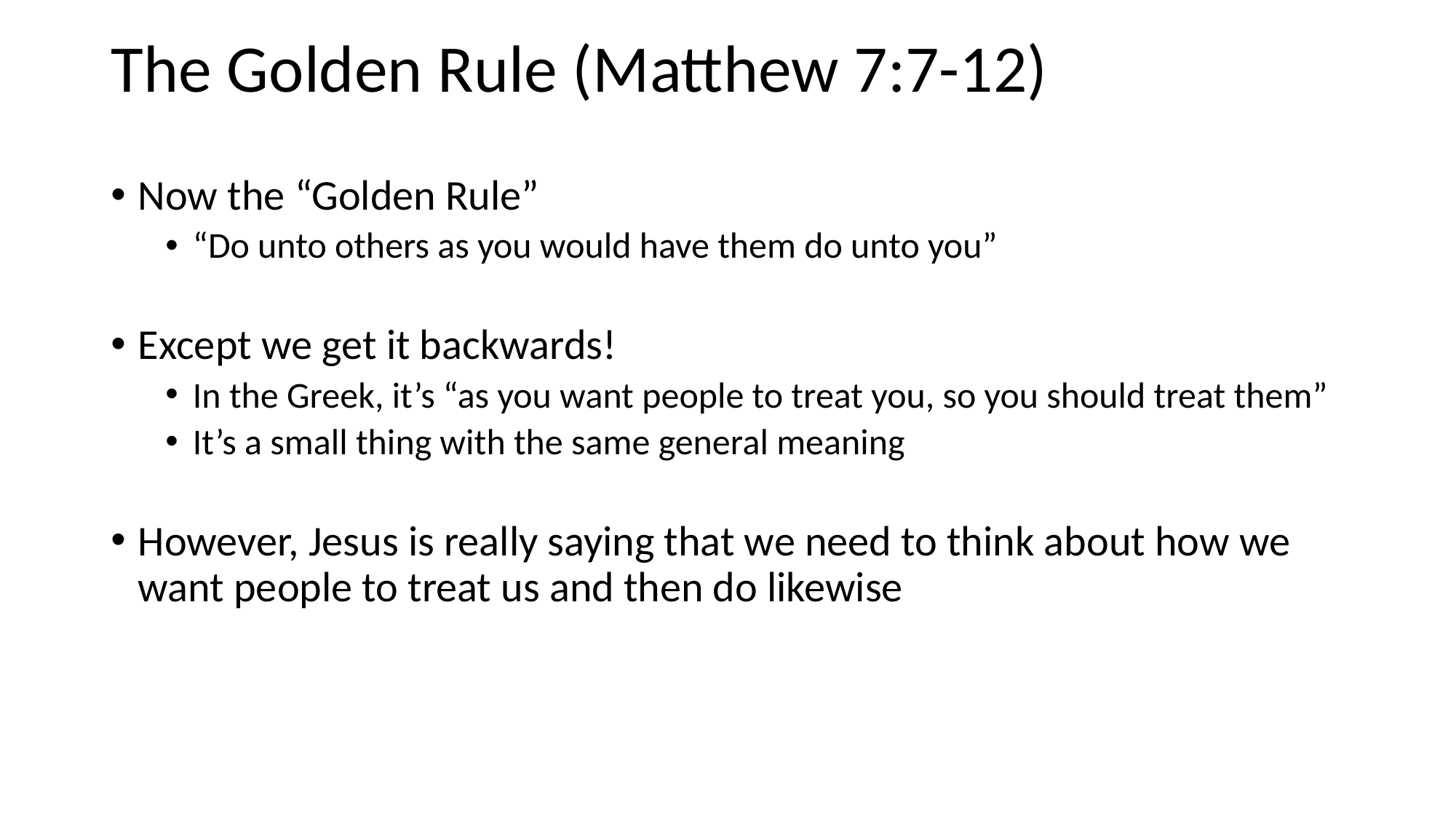

# The Golden Rule (Matthew 7:7-12)

Now the “Golden Rule”
“Do unto others as you would have them do unto you”

Except we get it backwards!
In the Greek, it’s “as you want people to treat you, so you should treat them”
It’s a small thing with the same general meaning

However, Jesus is really saying that we need to think about how we want people to treat us and then do likewise